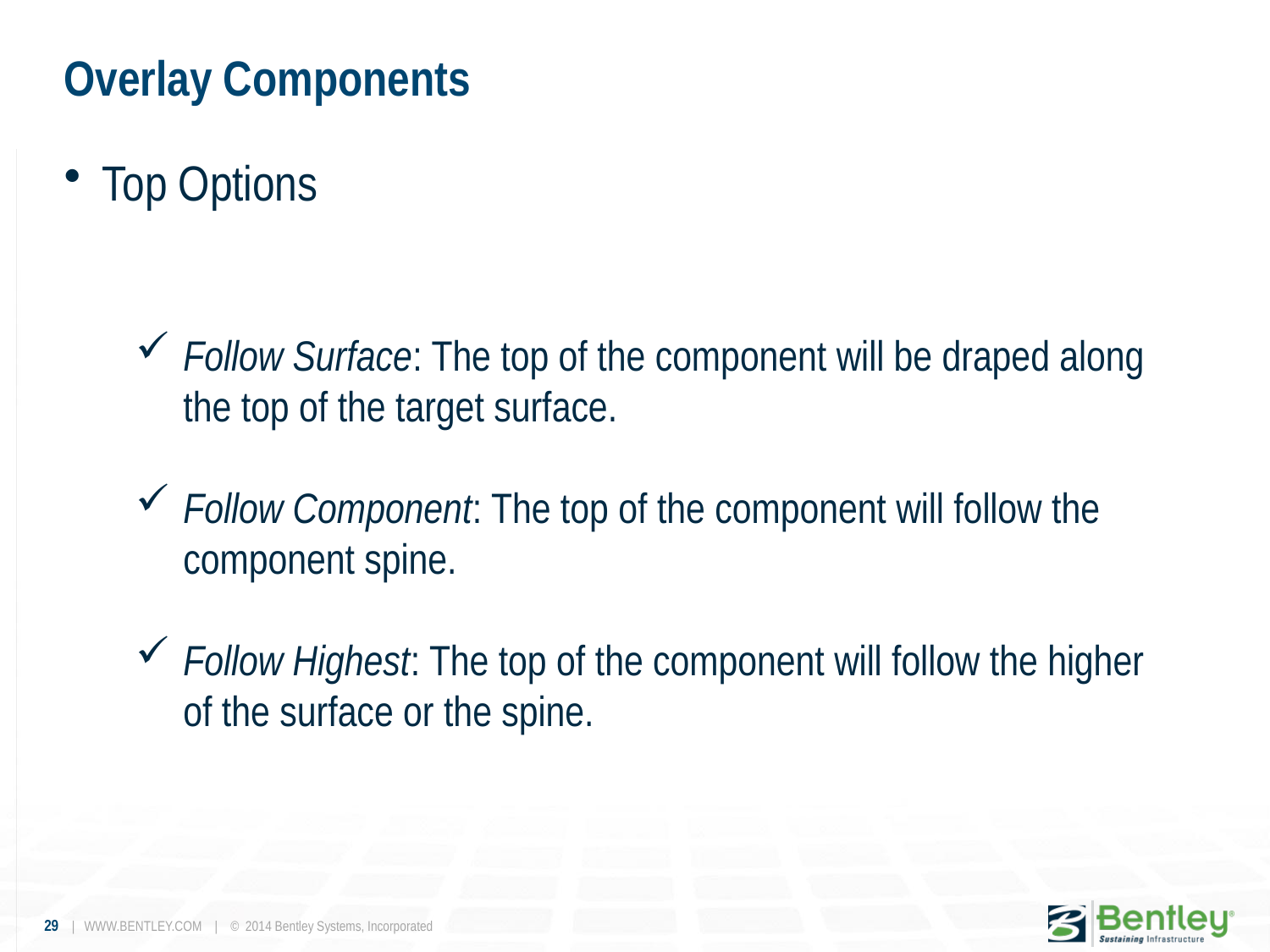

# Overlay Components
Top Options
Follow Surface: The top of the component will be draped along the top of the target surface.

Follow Component: The top of the component will follow the component spine.

Follow Highest: The top of the component will follow the higher of the surface or the spine.